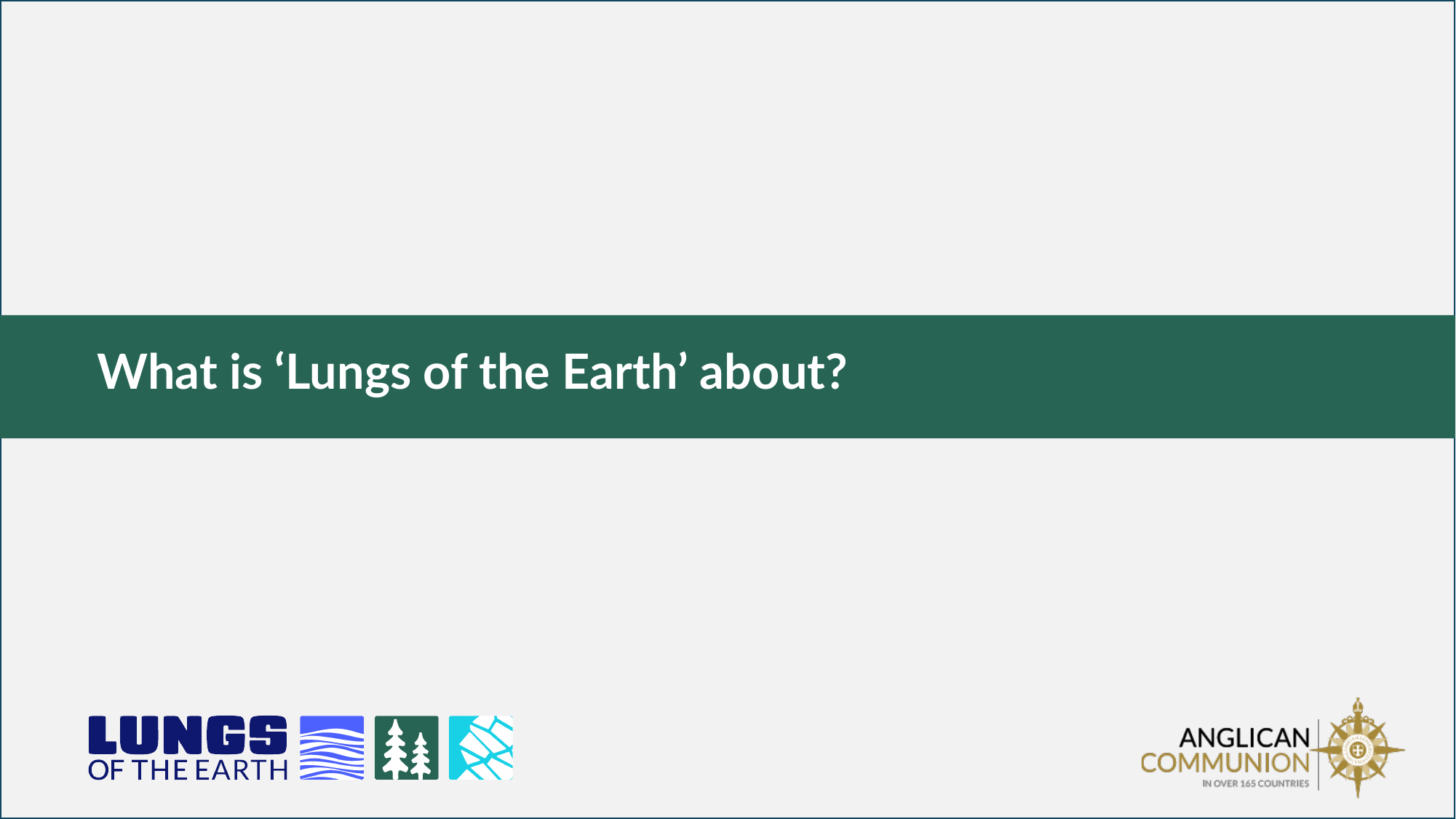

What is ‘Lungs of the Earth’ about?